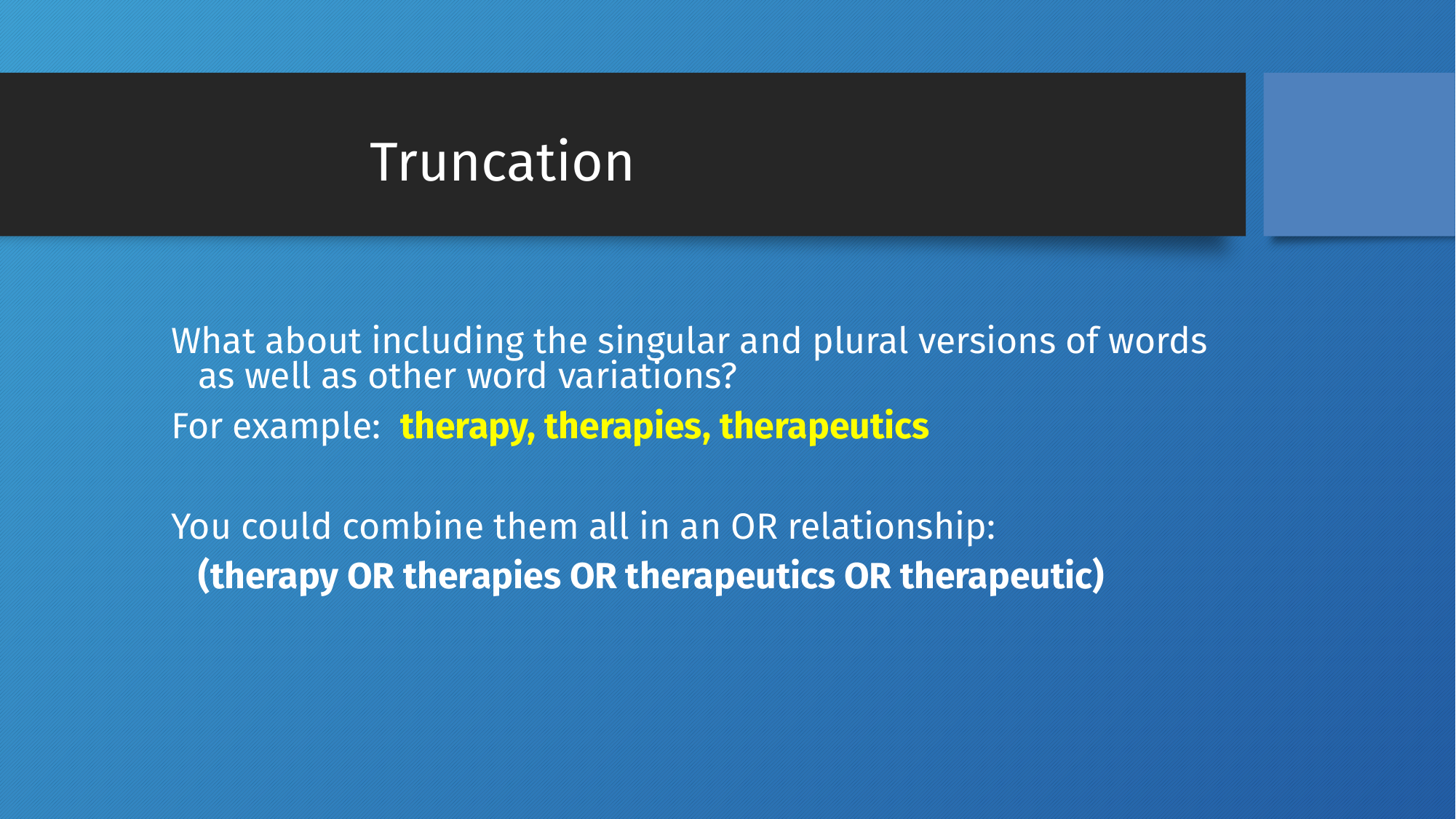

# Truncation
What about including the singular and plural versions of words as well as other word variations?
For example:  therapy, therapies, therapeutics

You could combine them all in an OR relationship:
	(therapy OR therapies OR therapeutics OR therapeutic)